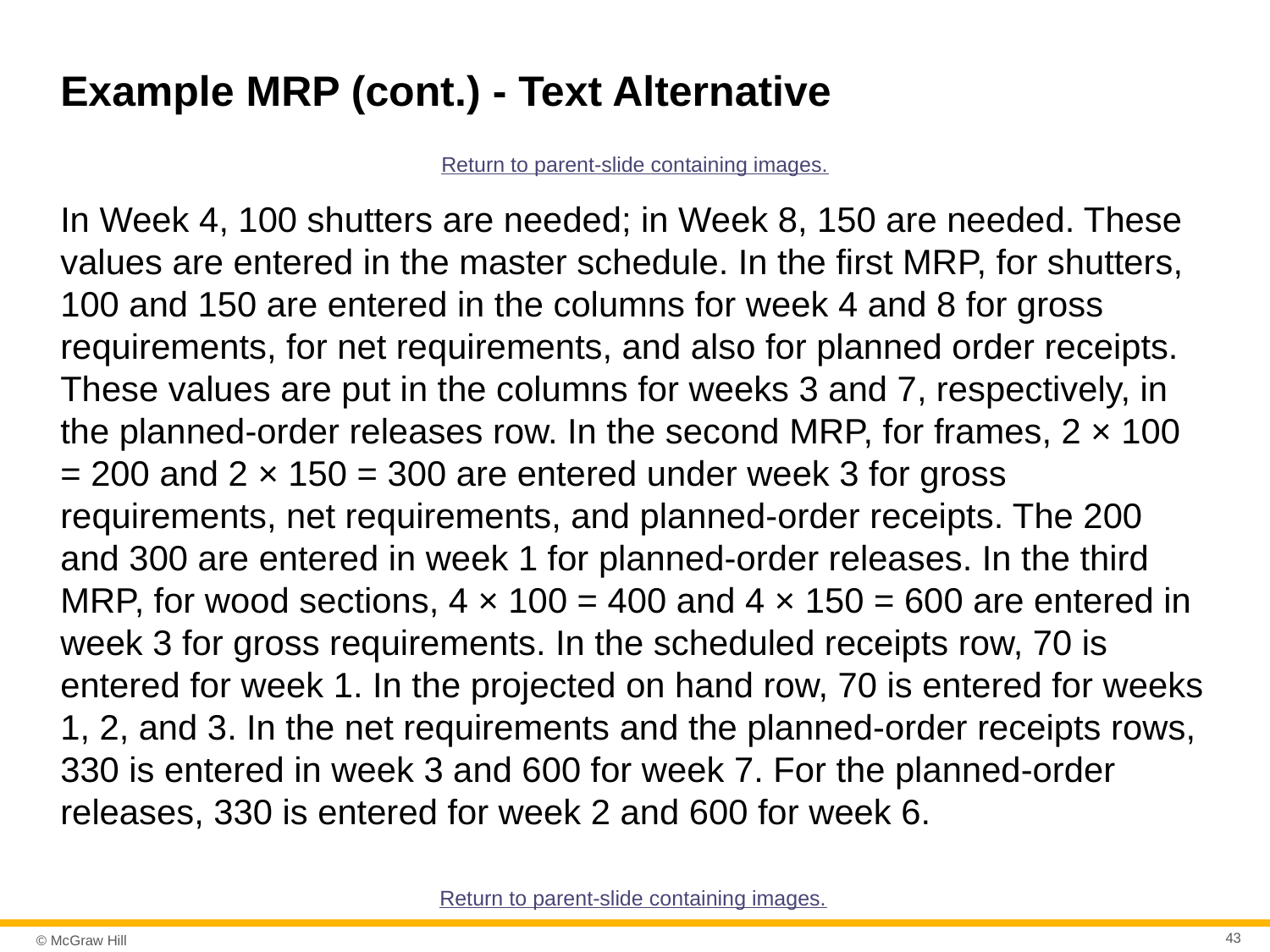

# Example MRP (cont.) - Text Alternative
Return to parent-slide containing images.
In Week 4, 100 shutters are needed; in Week 8, 150 are needed. These values are entered in the master schedule. In the first MRP, for shutters, 100 and 150 are entered in the columns for week 4 and 8 for gross requirements, for net requirements, and also for planned order receipts. These values are put in the columns for weeks 3 and 7, respectively, in the planned-order releases row. In the second MRP, for frames, 2 × 100 = 200 and 2 × 150 = 300 are entered under week 3 for gross requirements, net requirements, and planned-order receipts. The 200 and 300 are entered in week 1 for planned-order releases. In the third MRP, for wood sections, 4 × 100 = 400 and 4 × 150 = 600 are entered in week 3 for gross requirements. In the scheduled receipts row, 70 is entered for week 1. In the projected on hand row, 70 is entered for weeks 1, 2, and 3. In the net requirements and the planned-order receipts rows, 330 is entered in week 3 and 600 for week 7. For the planned-order releases, 330 is entered for week 2 and 600 for week 6.
Return to parent-slide containing images.